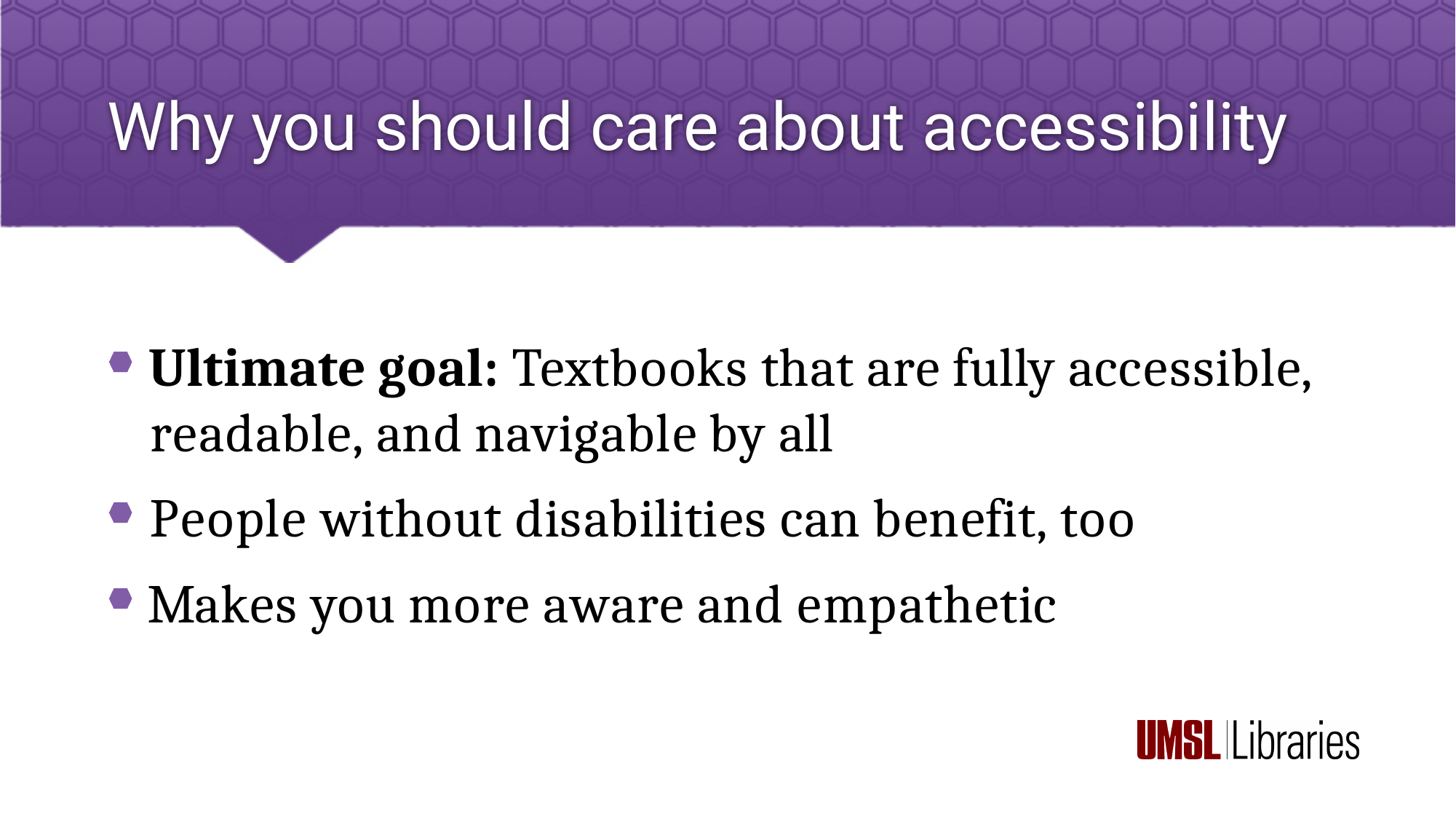

# Why you should care about accessibility
Ultimate goal: Textbooks that are fully accessible, readable, and navigable by all
People without disabilities can benefit, too
Makes you more aware and empathetic